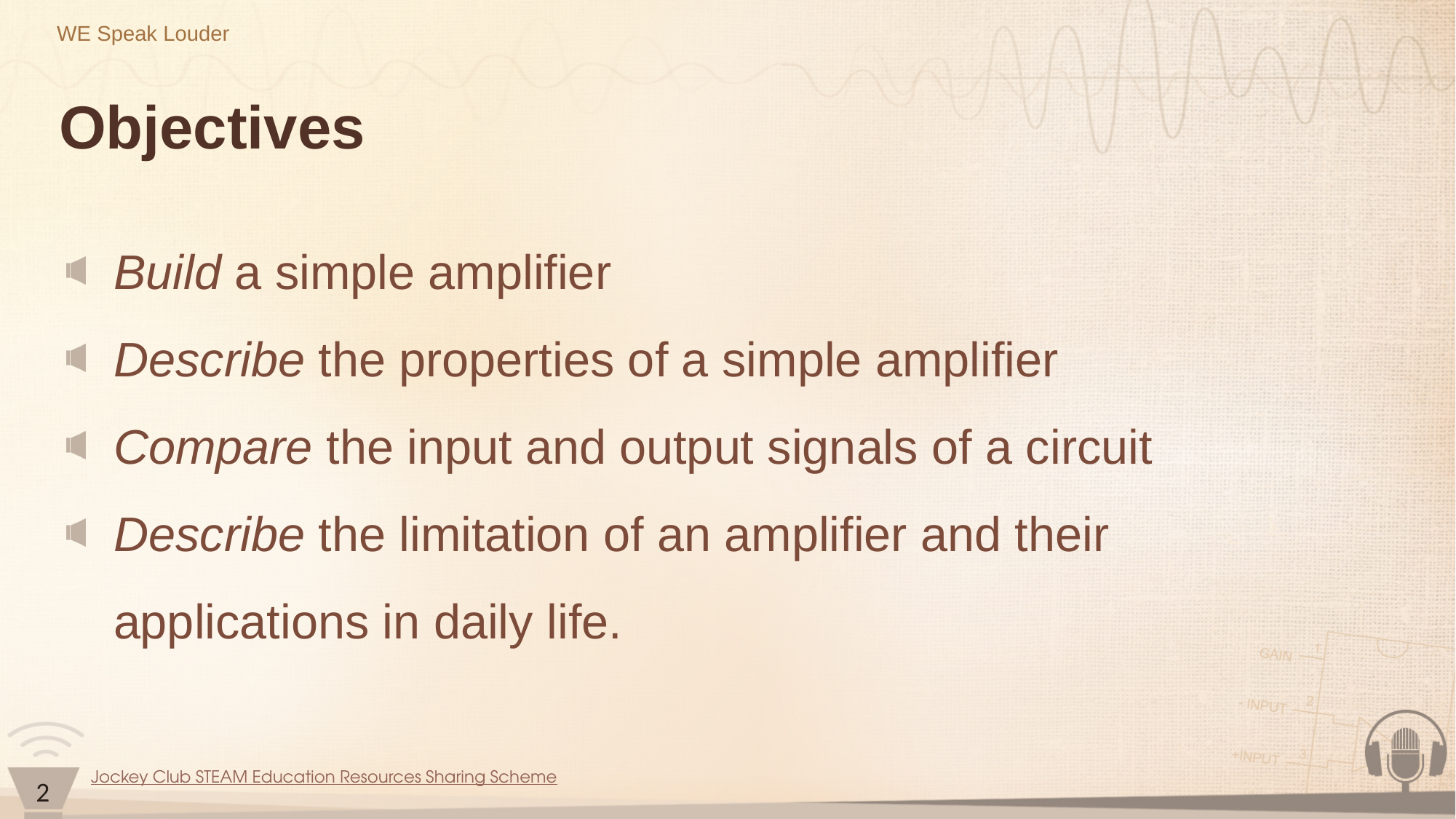

# Objectives
Build a simple amplifier
Describe the properties of a simple amplifier
Compare the input and output signals of a circuit
Describe the limitation of an amplifier and their applications in daily life.

2